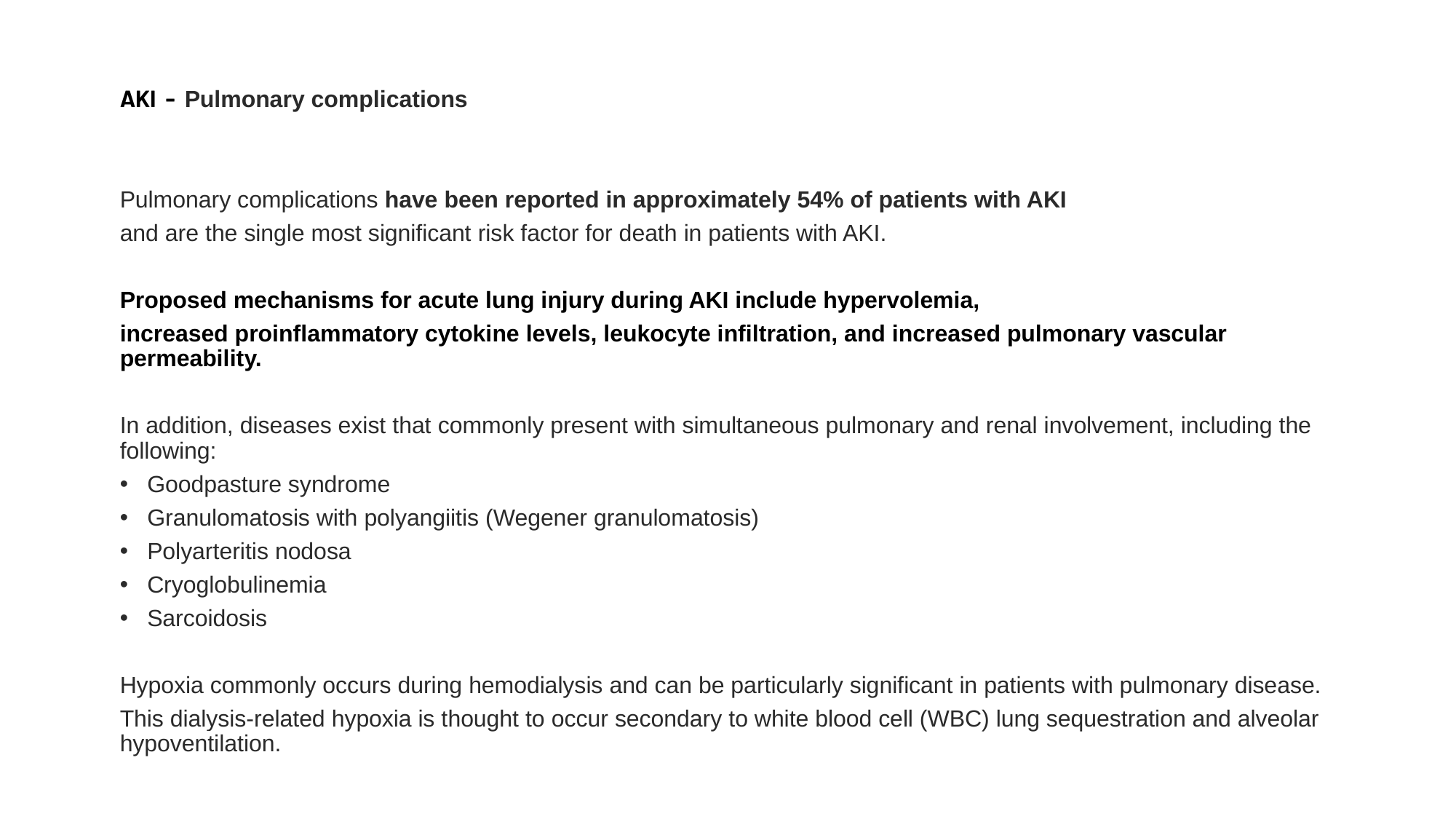

AKI  -  Pulmonary complications

Pulmonary complications have been reported in approximately 54% of patients with AKI
and are the single most significant risk factor for death in patients with AKI.

Proposed mechanisms for acute lung injury during AKI include hypervolemia,
increased proinflammatory cytokine levels, leukocyte infiltration, and increased pulmonary vascular permeability.

In addition, diseases exist that commonly present with simultaneous pulmonary and renal involvement, including the following:
Goodpasture syndrome
Granulomatosis with polyangiitis (Wegener granulomatosis)
Polyarteritis nodosa
Cryoglobulinemia
Sarcoidosis

Hypoxia commonly occurs during hemodialysis and can be particularly significant in patients with pulmonary disease.
This dialysis-related hypoxia is thought to occur secondary to white blood cell (WBC) lung sequestration and alveolar hypoventilation.